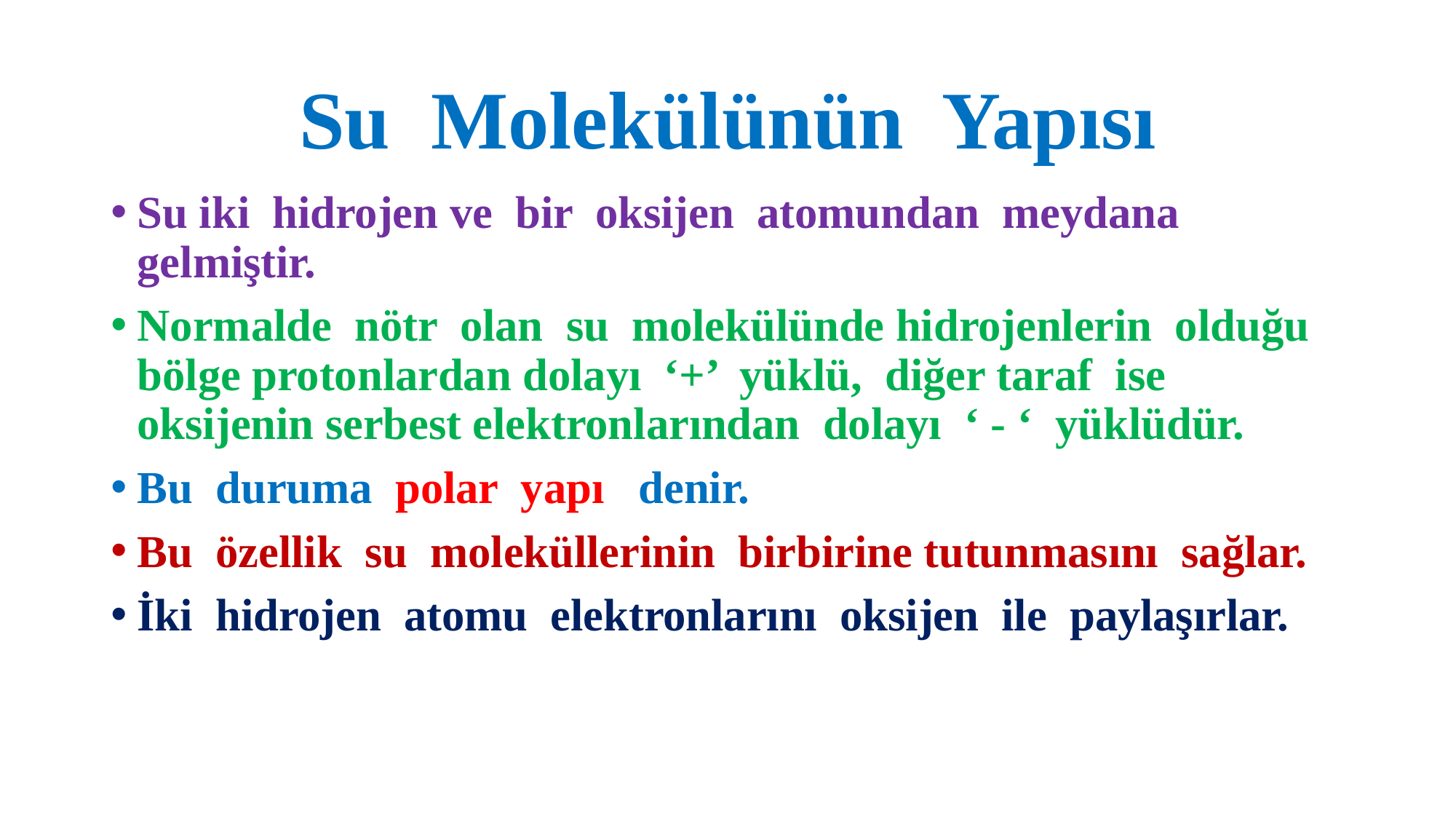

# Su  Molekülünün  Yapısı
Su iki  hidrojen ve  bir  oksijen  atomundan  meydana  gelmiştir.
Normalde  nötr  olan  su  molekülünde hidrojenlerin  olduğu  bölge protonlardan dolayı  ‘+’  yüklü,  diğer taraf  ise  oksijenin serbest elektronlarından  dolayı  ‘ - ‘  yüklüdür.
Bu  duruma  polar  yapı   denir.
Bu  özellik  su  moleküllerinin  birbirine tutunmasını  sağlar.
İki  hidrojen  atomu  elektronlarını  oksijen  ile  paylaşırlar.